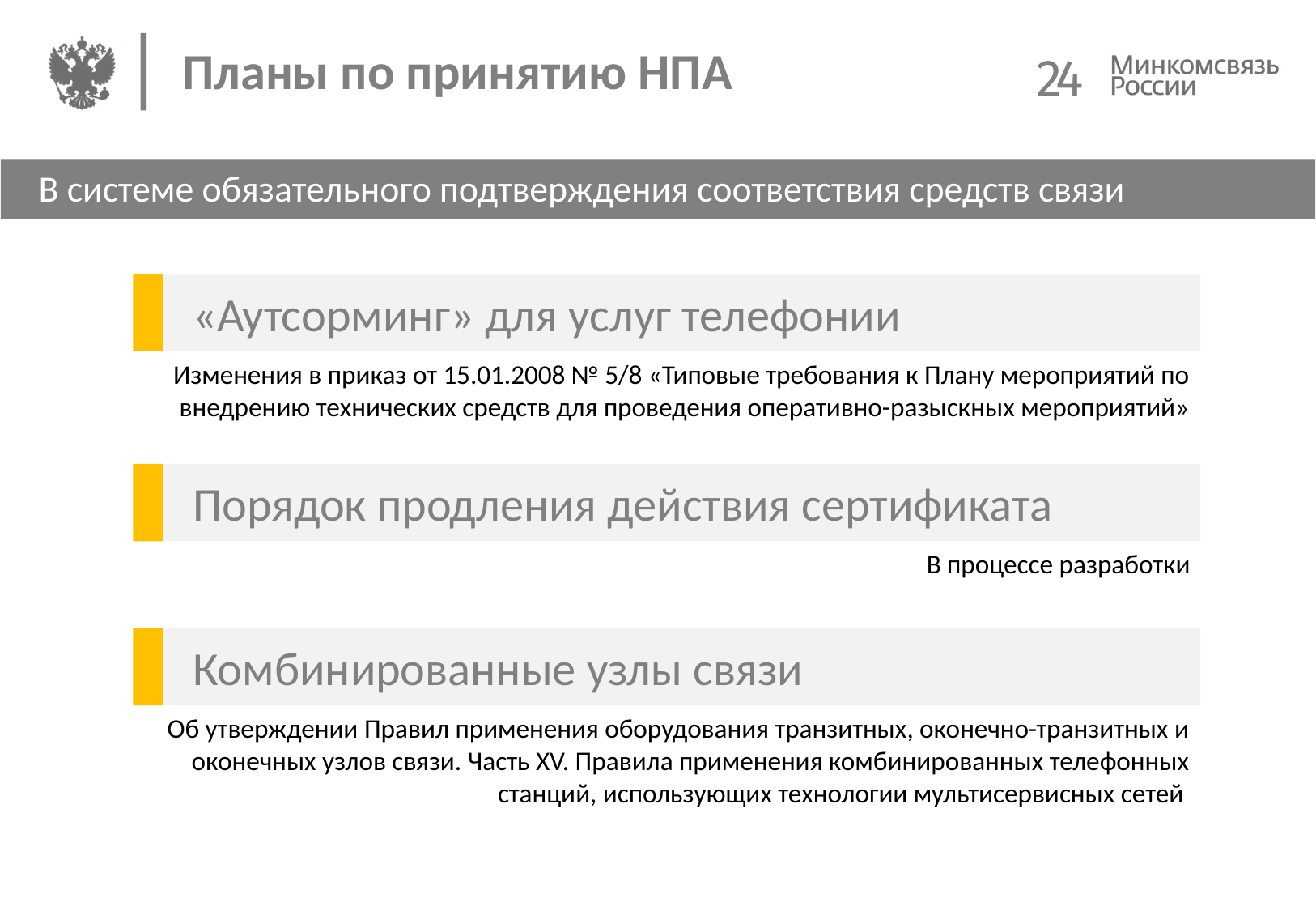

24
# Планы по принятию НПА
В системе обязательного подтверждения соответствия средств связи

«Аутсорминг» для услуг телефонии
Изменения в приказ от 15.01.2008 № 5/8 «Типовые требования к Плану мероприятий по внедрению технических средств для проведения оперативно-разыскных мероприятий»

Порядок продления действия сертификата
В процессе разработки

Комбинированные узлы связи
Об утверждении Правил применения оборудования транзитных, оконечно-транзитных и оконечных узлов связи. Часть ХV. Правила применения комбинированных телефонных станций, использующих технологии мультисервисных сетей